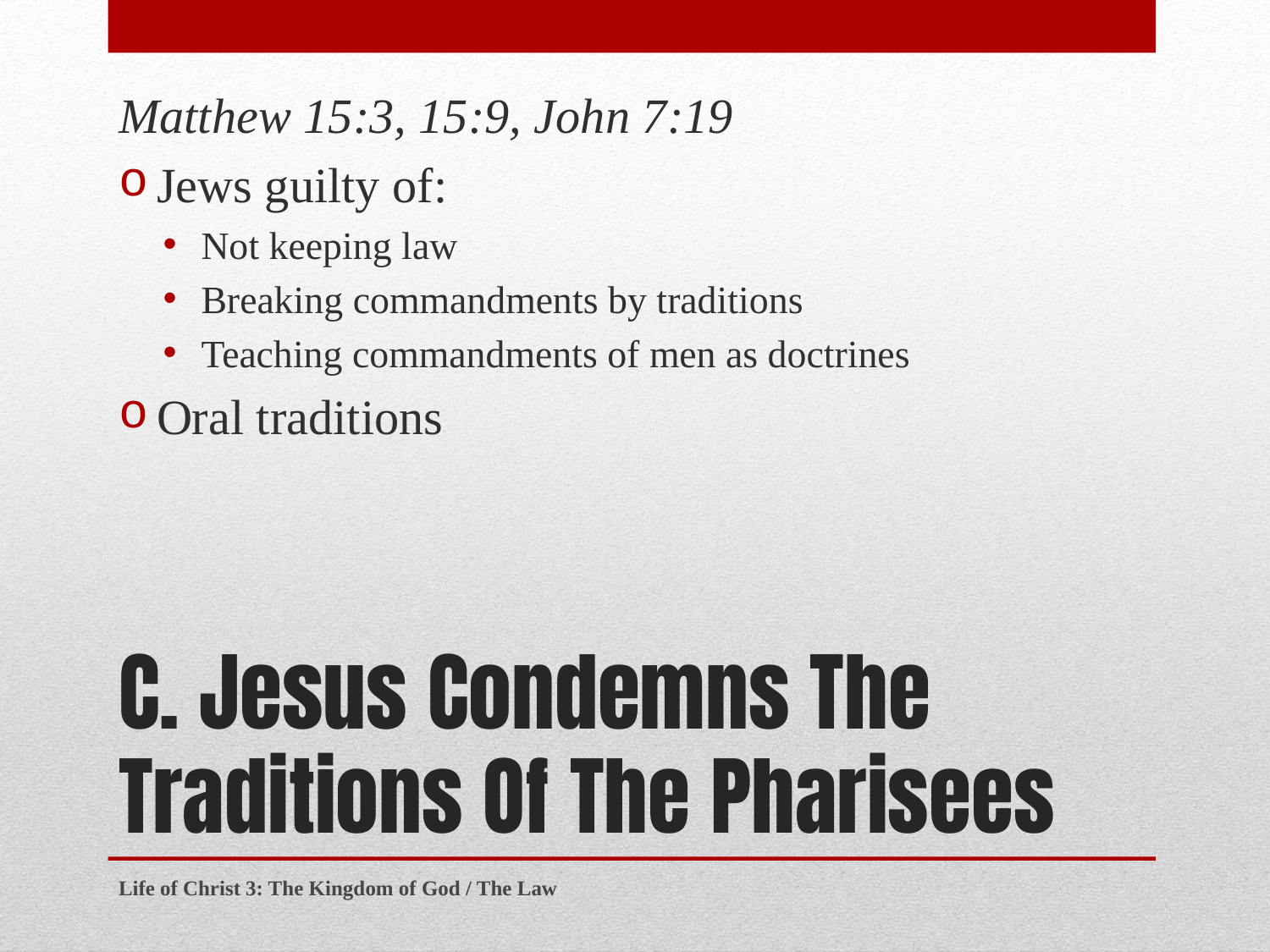

Matthew 15:3, 15:9, John 7:19
Jews guilty of:
Not keeping law
Breaking commandments by traditions
Teaching commandments of men as doctrines
Oral traditions

# C. Jesus Condemns The Traditions Of The Pharisees
Life of Christ 3: The Kingdom of God / The Law